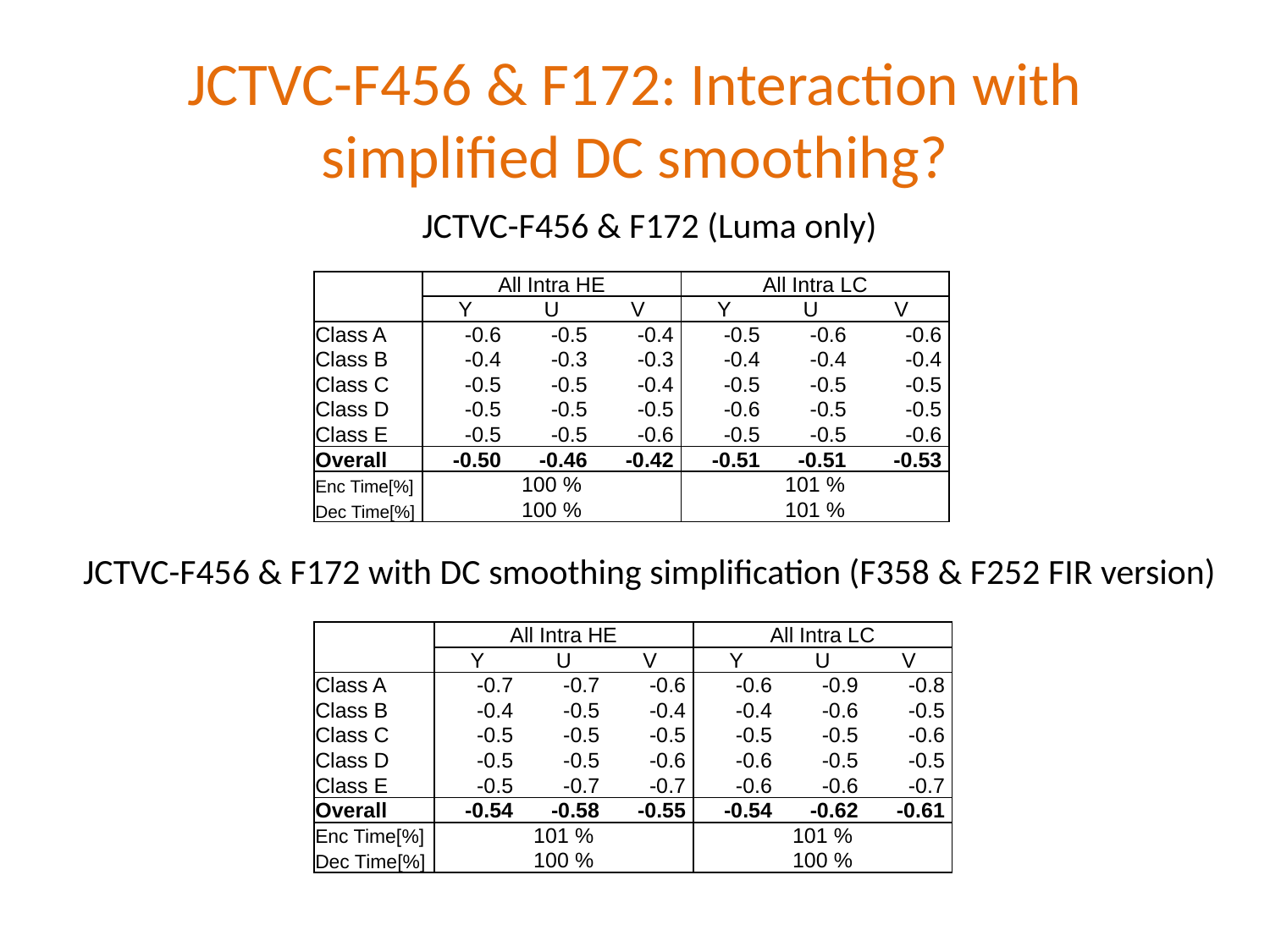

# JCTVC-F456 & F172: Interaction with simplified DC smoothihg?
JCTVC-F456 & F172 (Luma only)

JCTVC-F456 & F172 with DC smoothing simplification (F358 & F252 FIR version)
|  | All Intra HE |  |  | All Intra LC |  |  |
| --- | --- | --- | --- | --- | --- | --- |
|  | Y | U | V | Y | U | V |
| Class A | -0.6 | -0.5 | -0.4 | -0.5 | -0.6 | -0.6 |
| Class B | -0.4 | -0.3 | -0.3 | -0.4 | -0.4 | -0.4 |
| Class C | -0.5 | -0.5 | -0.4 | -0.5 | -0.5 | -0.5 |
| Class D | -0.5 | -0.5 | -0.5 | -0.6 | -0.5 | -0.5 |
| Class E | -0.5 | -0.5 | -0.6 | -0.5 | -0.5 | -0.6 |
| Overall | -0.50 | -0.46 | -0.42 | -0.51 | -0.51 | -0.53 |
| Enc Time[%] | 100 % |  |  | 101 % |  |  |
| Dec Time[%] | 100 % |  |  | 101 % |  |  |
|  | All Intra HE |  |  | All Intra LC |  |  |
| --- | --- | --- | --- | --- | --- | --- |
|  | Y | U | V | Y | U | V |
| Class A | -0.7 | -0.7 | -0.6 | -0.6 | -0.9 | -0.8 |
| Class B | -0.4 | -0.5 | -0.4 | -0.4 | -0.6 | -0.5 |
| Class C | -0.5 | -0.5 | -0.5 | -0.5 | -0.5 | -0.6 |
| Class D | -0.5 | -0.5 | -0.6 | -0.6 | -0.5 | -0.5 |
| Class E | -0.5 | -0.7 | -0.7 | -0.6 | -0.6 | -0.7 |
| Overall | -0.54 | -0.58 | -0.55 | -0.54 | -0.62 | -0.61 |
| Enc Time[%] | 101 % |  |  | 101 % |  |  |
| Dec Time[%] | 100 % |  |  | 100 % |  |  |